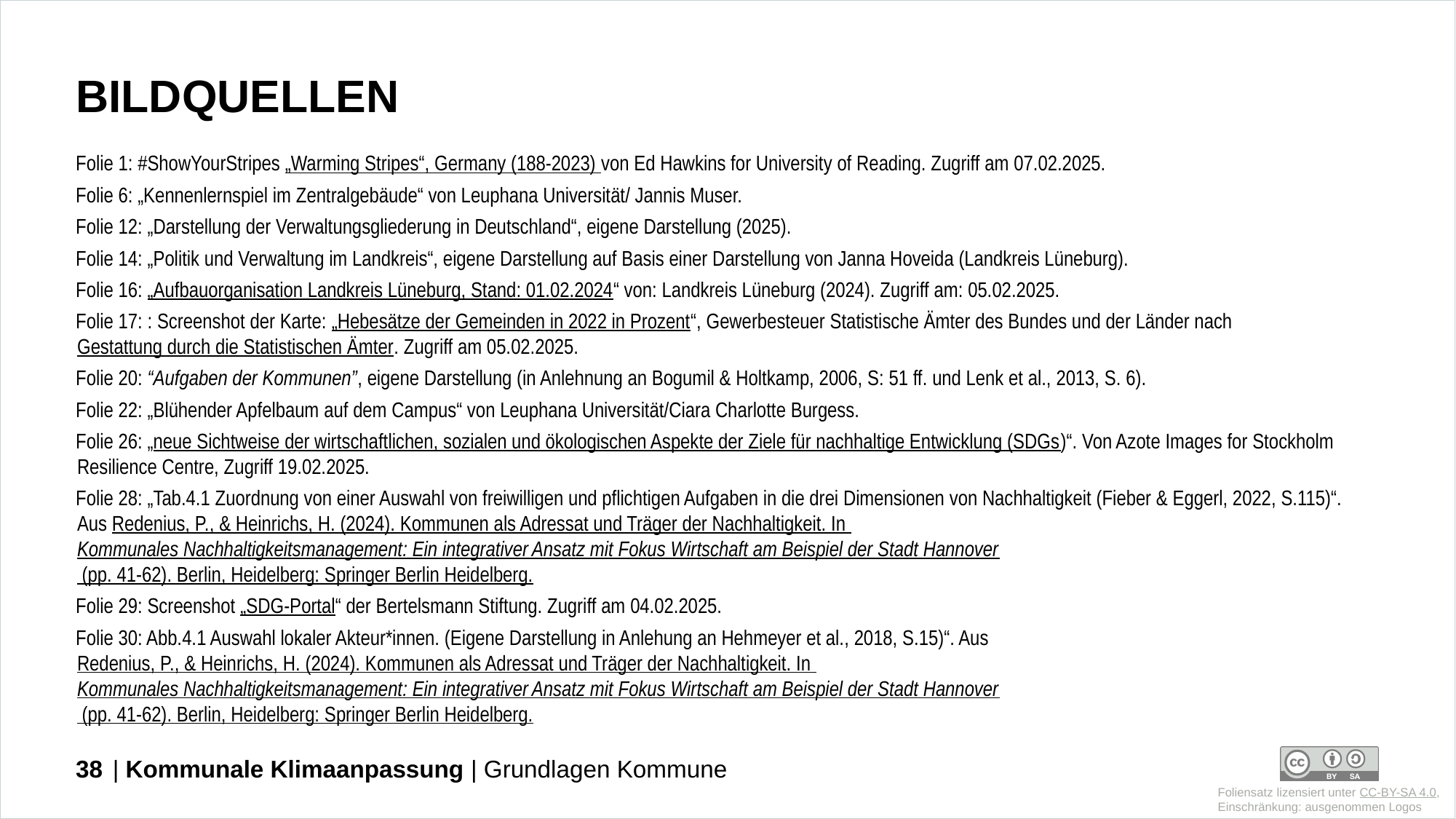

# Bildquellen
Folie 1: #ShowYourStripes „Warming Stripes“, Germany (188-2023) von Ed Hawkins for University of Reading. Zugriff am 07.02.2025.
Folie 6: „Kennenlernspiel im Zentralgebäude“ von Leuphana Universität/ Jannis Muser.
Folie 12: „Darstellung der Verwaltungsgliederung in Deutschland“, eigene Darstellung (2025).
Folie 14: „Politik und Verwaltung im Landkreis“, eigene Darstellung auf Basis einer Darstellung von Janna Hoveida (Landkreis Lüneburg).
Folie 16: „Aufbauorganisation Landkreis Lüneburg, Stand: 01.02.2024“ von: Landkreis Lüneburg (2024). Zugriff am: 05.02.2025.
Folie 17: : Screenshot der Karte: „Hebesätze der Gemeinden in 2022 in Prozent“, Gewerbesteuer Statistische Ämter des Bundes und der Länder nach Gestattung durch die Statistischen Ämter. Zugriff am 05.02.2025.
Folie 20: “Aufgaben der Kommunen”, eigene Darstellung (in Anlehnung an Bogumil & Holtkamp, 2006, S: 51 ff. und Lenk et al., 2013, S. 6).
Folie 22: „Blühender Apfelbaum auf dem Campus“ von Leuphana Universität/Ciara Charlotte Burgess.
Folie 26: „neue Sichtweise der wirtschaftlichen, sozialen und ökologischen Aspekte der Ziele für nachhaltige Entwicklung (SDGs)“. Von Azote Images for Stockholm Resilience Centre, Zugriff 19.02.2025.
Folie 28: „Tab.4.1 Zuordnung von einer Auswahl von freiwilligen und pflichtigen Aufgaben in die drei Dimensionen von Nachhaltigkeit (Fieber & Eggerl, 2022, S.115)“. Aus Redenius, P., & Heinrichs, H. (2024). Kommunen als Adressat und Träger der Nachhaltigkeit. In Kommunales Nachhaltigkeitsmanagement: Ein integrativer Ansatz mit Fokus Wirtschaft am Beispiel der Stadt Hannover (pp. 41-62). Berlin, Heidelberg: Springer Berlin Heidelberg.
Folie 29: Screenshot „SDG-Portal“ der Bertelsmann Stiftung. Zugriff am 04.02.2025.
Folie 30: Abb.4.1 Auswahl lokaler Akteur*innen. (Eigene Darstellung in Anlehung an Hehmeyer et al., 2018, S.15)“. Aus Redenius, P., & Heinrichs, H. (2024). Kommunen als Adressat und Träger der Nachhaltigkeit. In Kommunales Nachhaltigkeitsmanagement: Ein integrativer Ansatz mit Fokus Wirtschaft am Beispiel der Stadt Hannover (pp. 41-62). Berlin, Heidelberg: Springer Berlin Heidelberg.
38
| Kommunale Klimaanpassung | Grundlagen Kommune